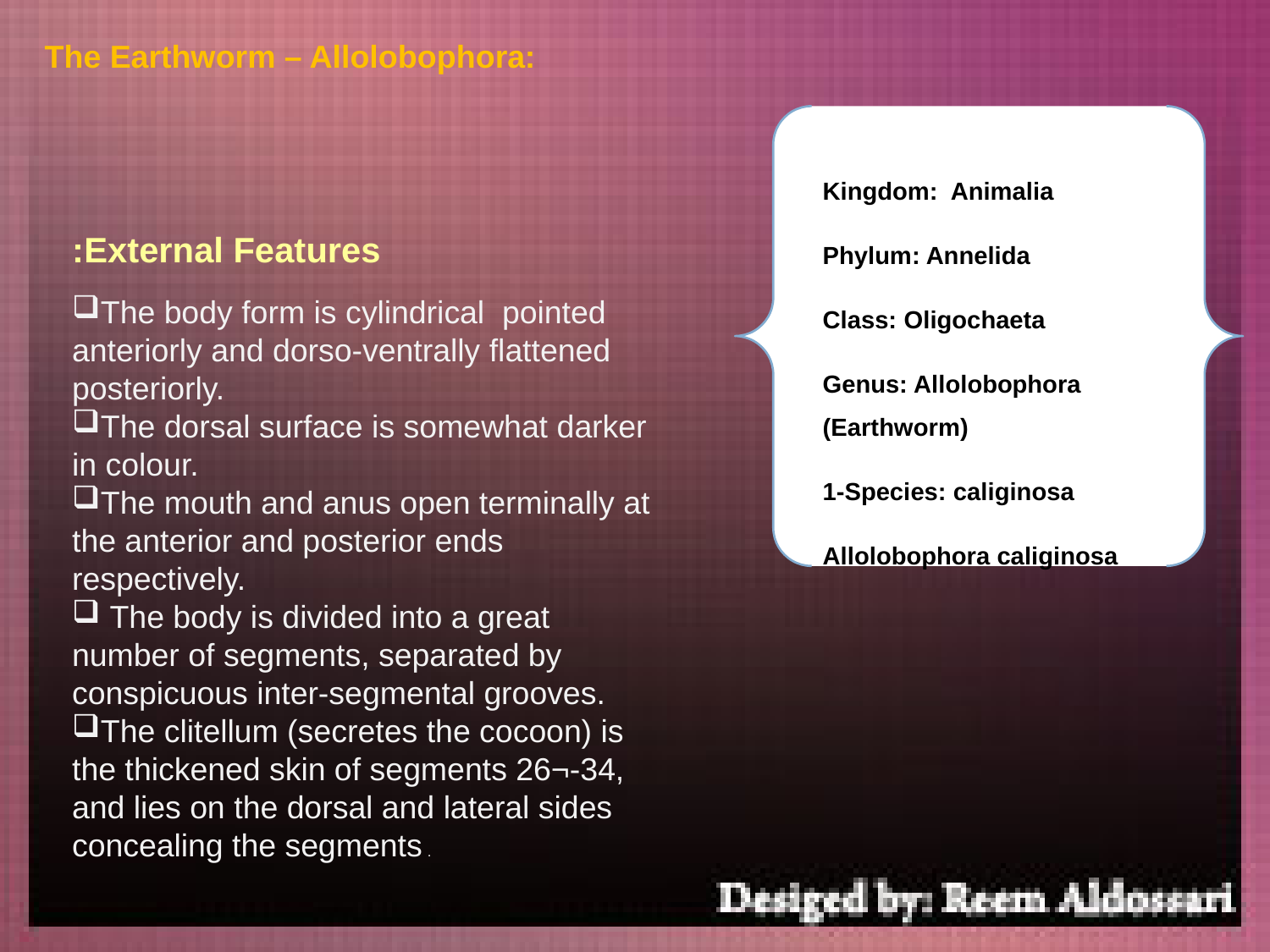

The Earthworm – Allolobophora:
Kingdom:  Animalia
Phylum: Annelida
Class: Oligochaeta
Genus: Allolobophora (Earthworm)
1-Species: caliginosa
Allolobophora caliginosa

External Features:

The body form is cylindrical  pointed anteriorly and dorso-ventrally flattened posteriorly.
The dorsal surface is somewhat darker in colour.
The mouth and anus open terminally at the anterior and posterior ends respectively.
 The body is divided into a great number of segments, separated by conspicuous inter-segmental grooves.
The clitellum (secretes the cocoon) is the thickened skin of segments 26¬-34, and lies on the dorsal and lateral sides concealing the segments .